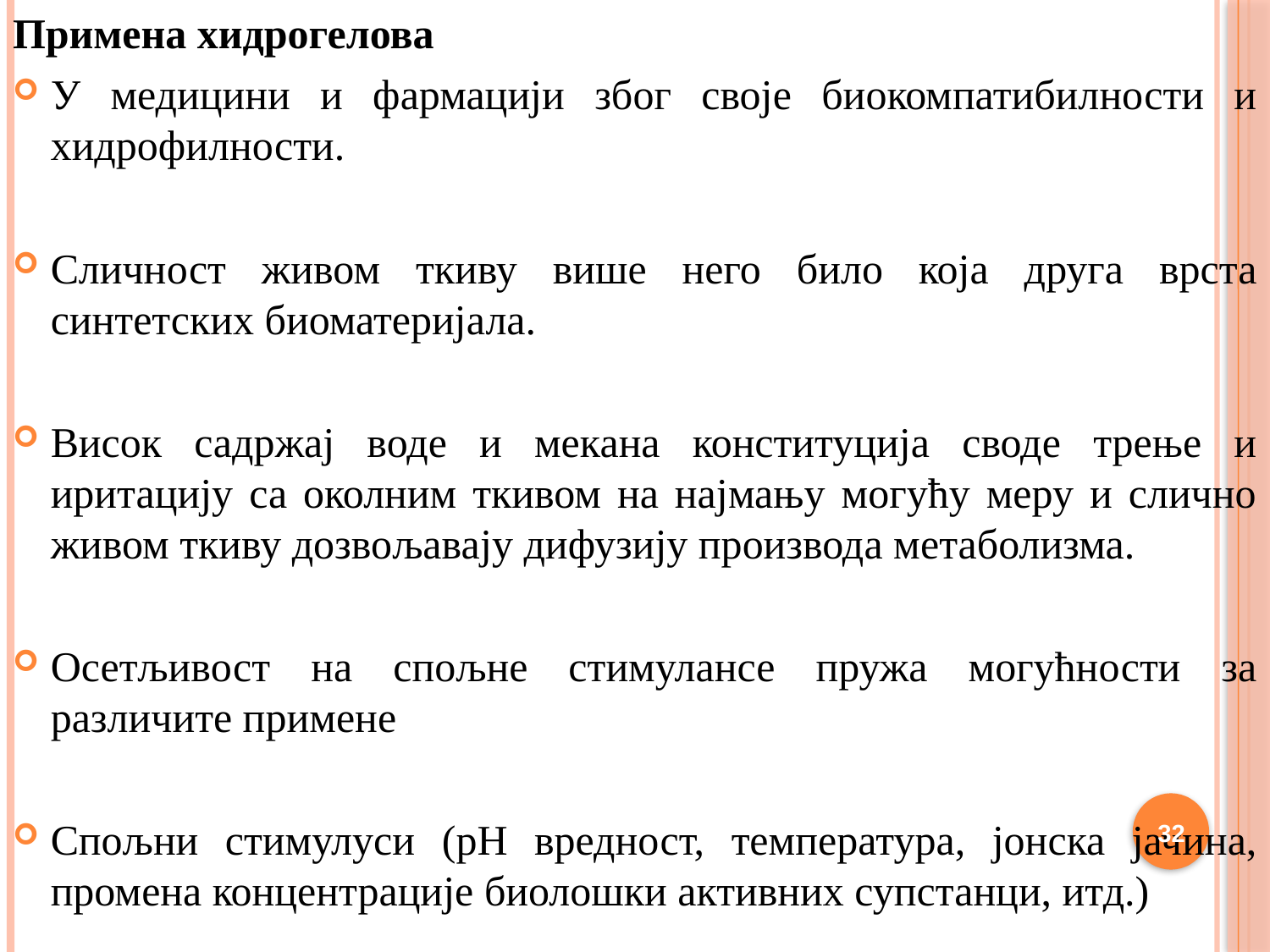

Примена хидрогелова
У медицини и фармацији због своје биокомпатибилности и хидрофилности.

Сличност живом ткиву више него било која друга врста синтетских биоматеријала.

Висок садржај воде и мекана конституција своде трење и иритацију са околним ткивом на најмању могућу меру и слично живом ткиву дозвољавају дифузију производа метаболизма.

Осетљивост на спољне стимулансе пружа могућности за различите примене

Спољни стимулуси (pH вредност, температура, јонска јачина, промена концентрације биолошки активних супстанци, итд.)

32